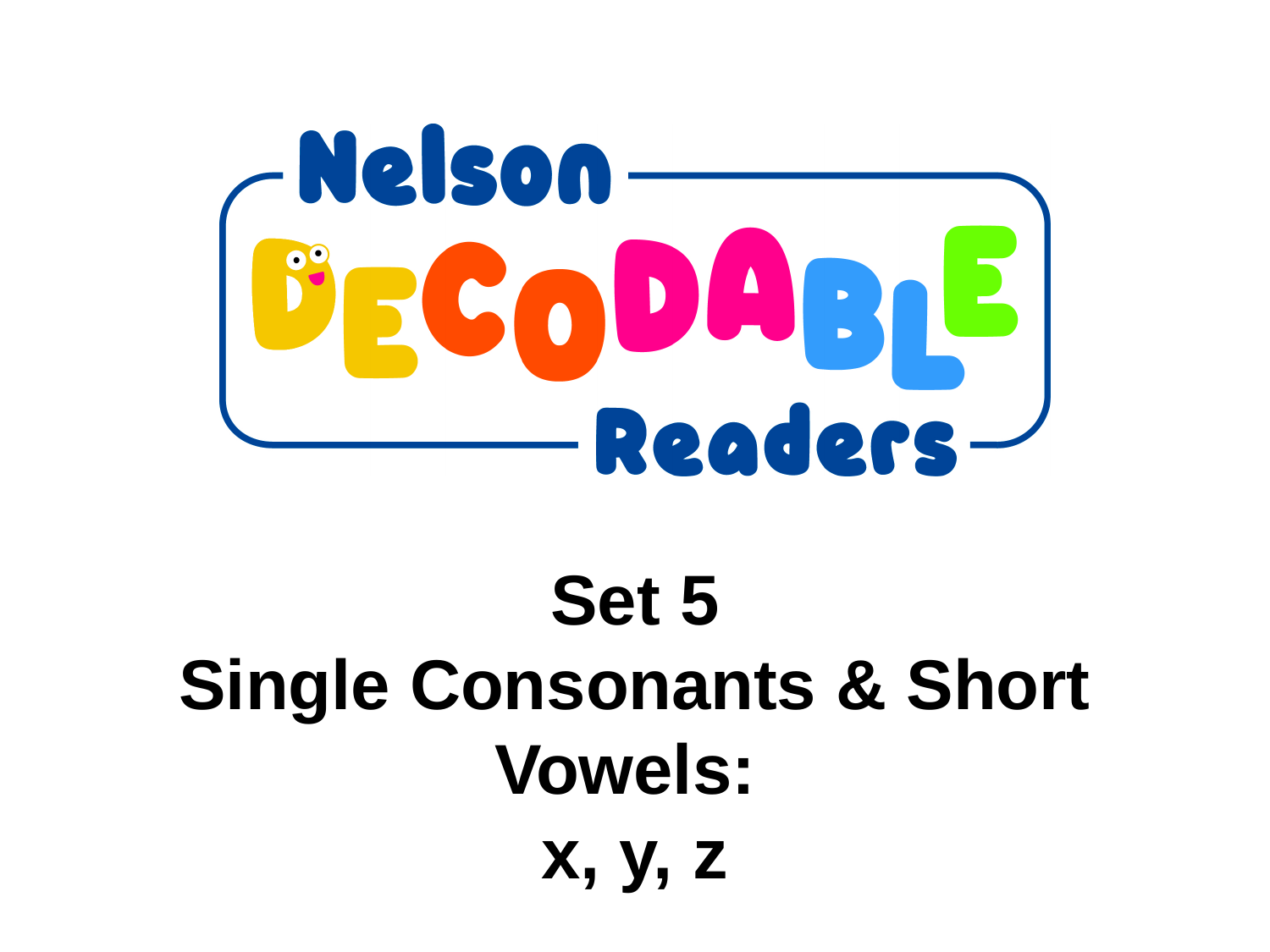

Set 5
Single Consonants & Short Vowels:
x, y, z